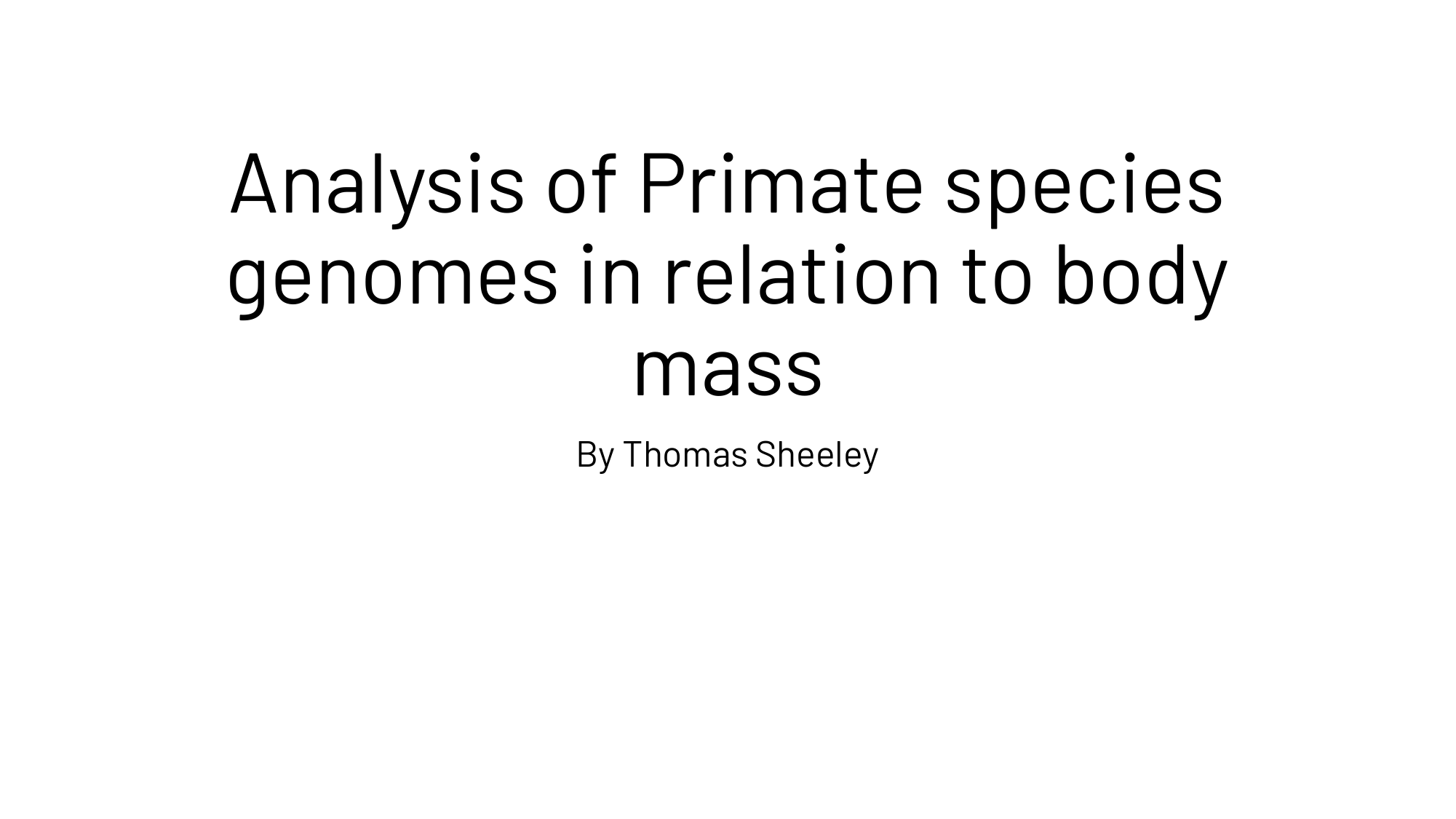

# Analysis of Primate species genomes in relation to body mass
By Thomas Sheeley